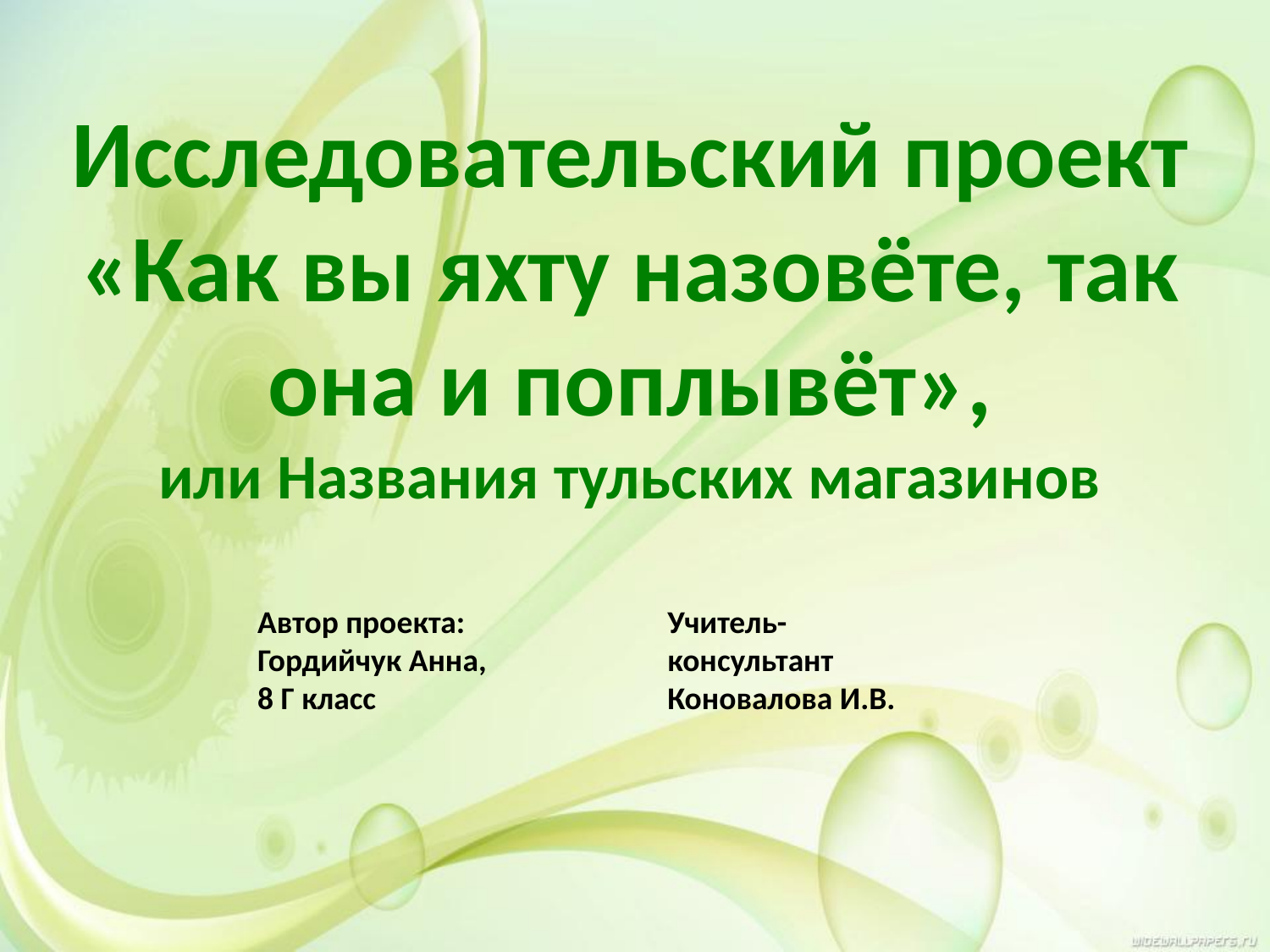

Исследовательский проект
«Как вы яхту назовёте, так она и поплывёт»,
или Названия тульских магазинов
Автор проекта:
Гордийчук Анна,
8 Г класс
Учитель- консультант Коновалова И.В.